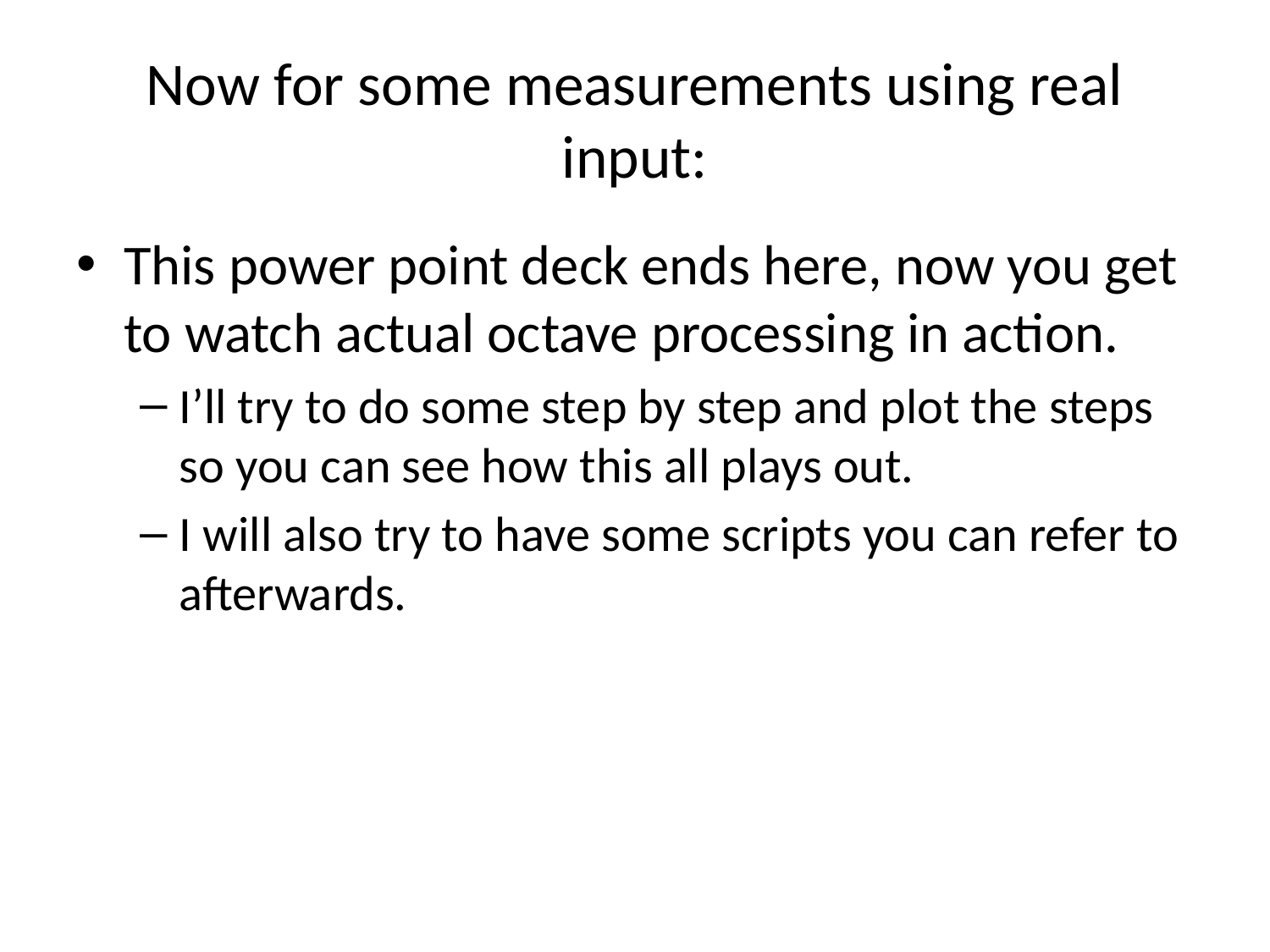

# Now for some measurements using real input:
This power point deck ends here, now you get to watch actual octave processing in action.
I’ll try to do some step by step and plot the steps so you can see how this all plays out.
I will also try to have some scripts you can refer to afterwards.